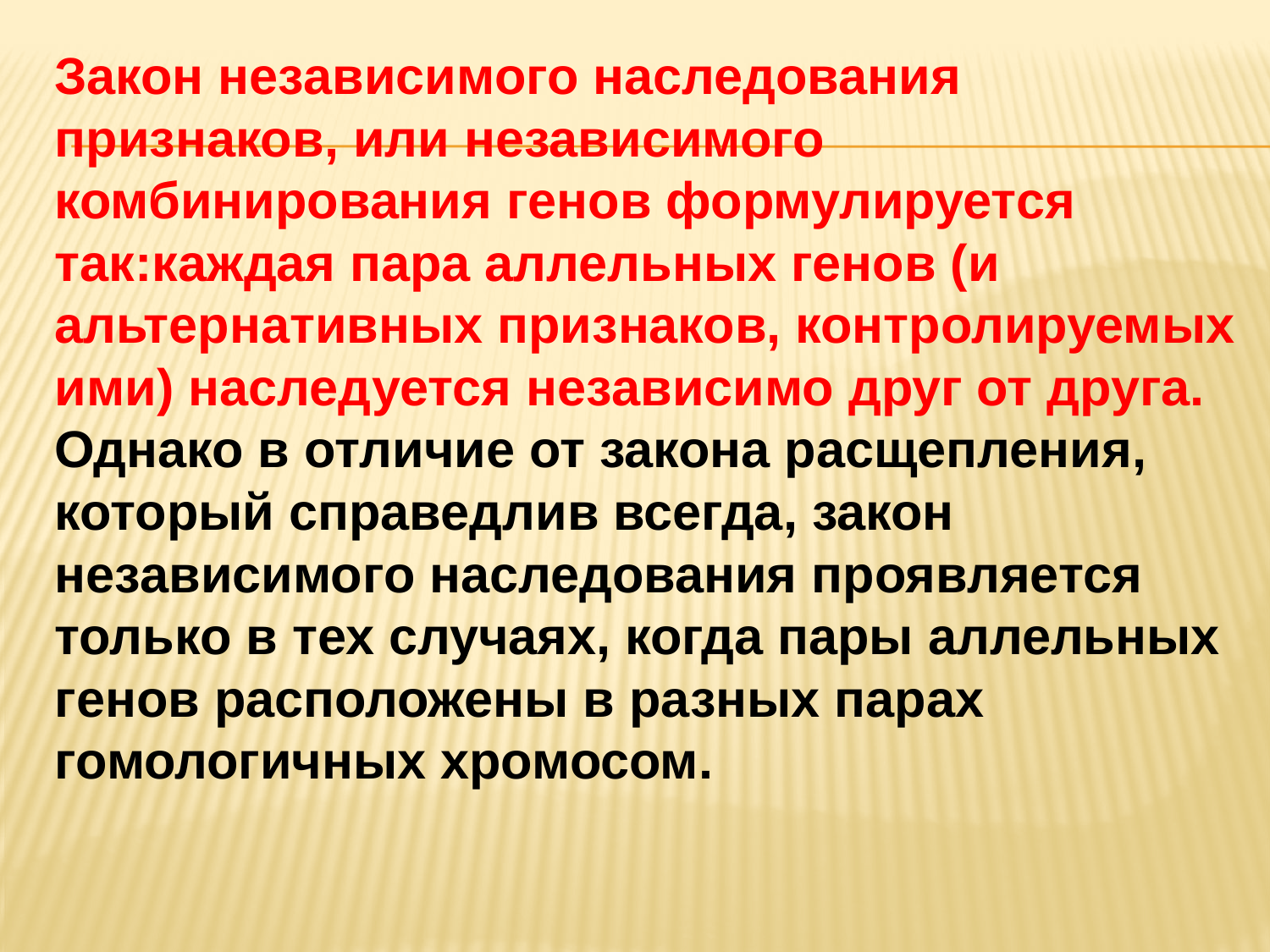

Закон независимого наследования признаков, или независимого комбинирования генов формулируется так:каждая пара аллельных генов (и альтернативных признаков, контролируемых ими) наследуется независимо друг от друга. Однако в отличие от закона расщепления, который справедлив всегда, закон независимого наследования проявляется только в тех случаях, когда пары аллельных генов расположены в разных парах гомологичных хромосом.
#